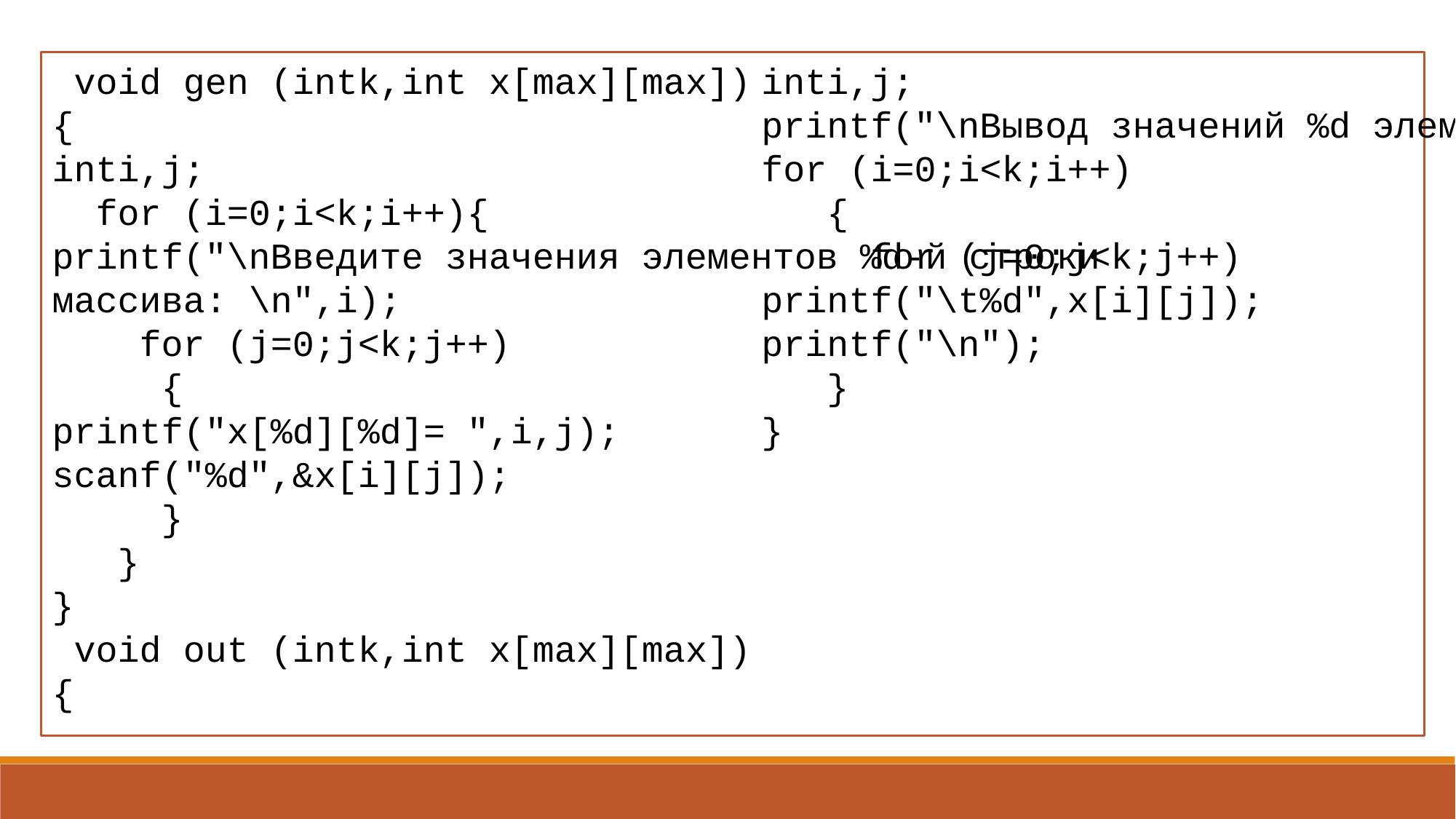

void gen (intk,int x[max][max])
{
inti,j;
  for (i=0;i<k;i++){
printf("\nВведите значения элементов %d-й строки
массива: \n",i);
    for (j=0;j<k;j++)
     {
printf("x[%d][%d]= ",i,j);
scanf("%d",&x[i][j]);
     }
   }
}
 void out (intk,int x[max][max])
{
inti,j;
printf("\nВывод значений %d элементов массива в строку: \n",k);
for (i=0;i<k;i++)
   {
     for (j=0;j<k;j++)
printf("\t%d",x[i][j]);
printf("\n");
   }
}